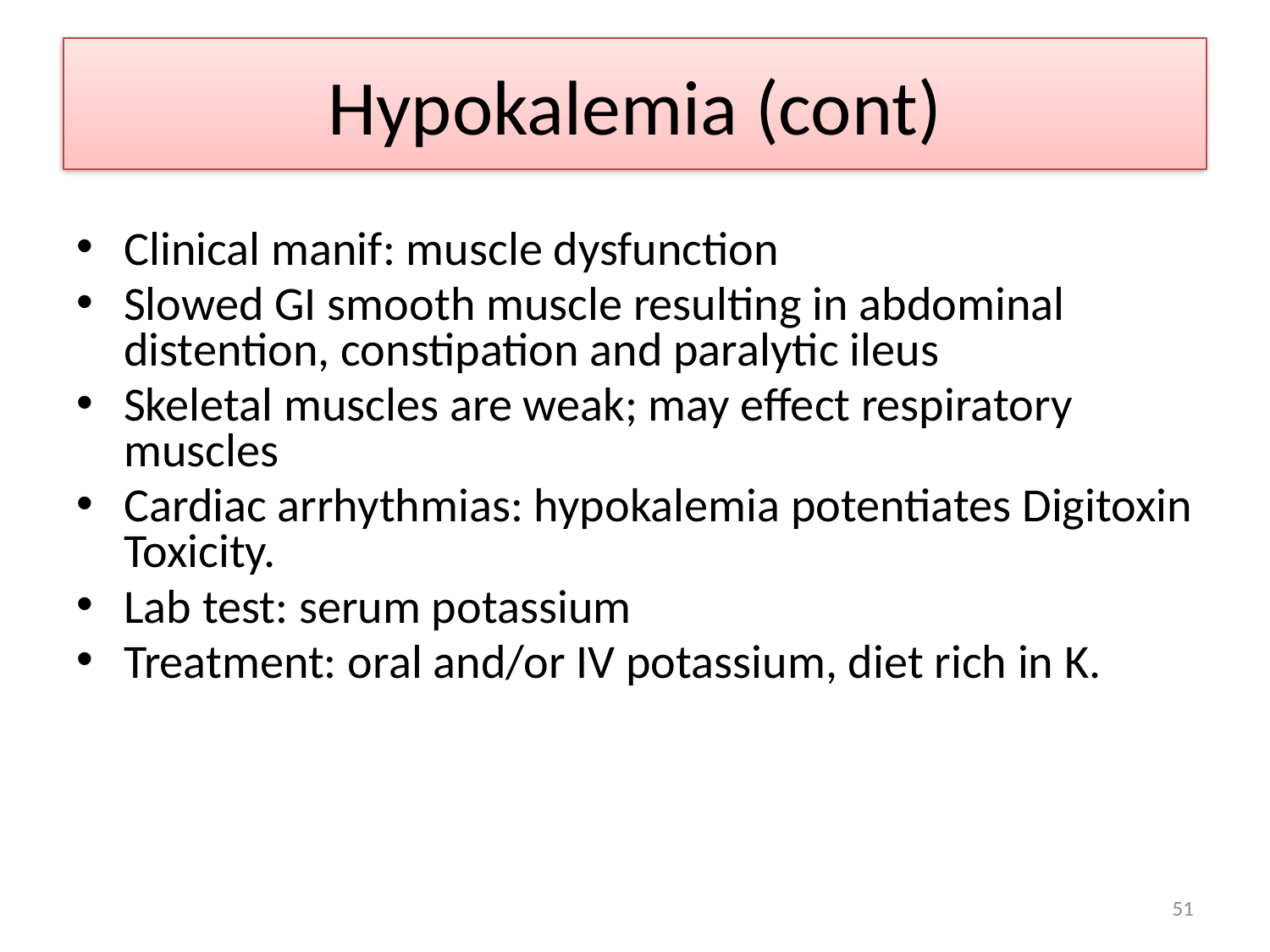

# Hypokalemia (cont)
Clinical manif: muscle dysfunction
Slowed GI smooth muscle resulting in abdominal distention, constipation and paralytic ileus
Skeletal muscles are weak; may effect respiratory muscles
Cardiac arrhythmias: hypokalemia potentiates Digitoxin Toxicity.
Lab test: serum potassium
Treatment: oral and/or IV potassium, diet rich in K.

51